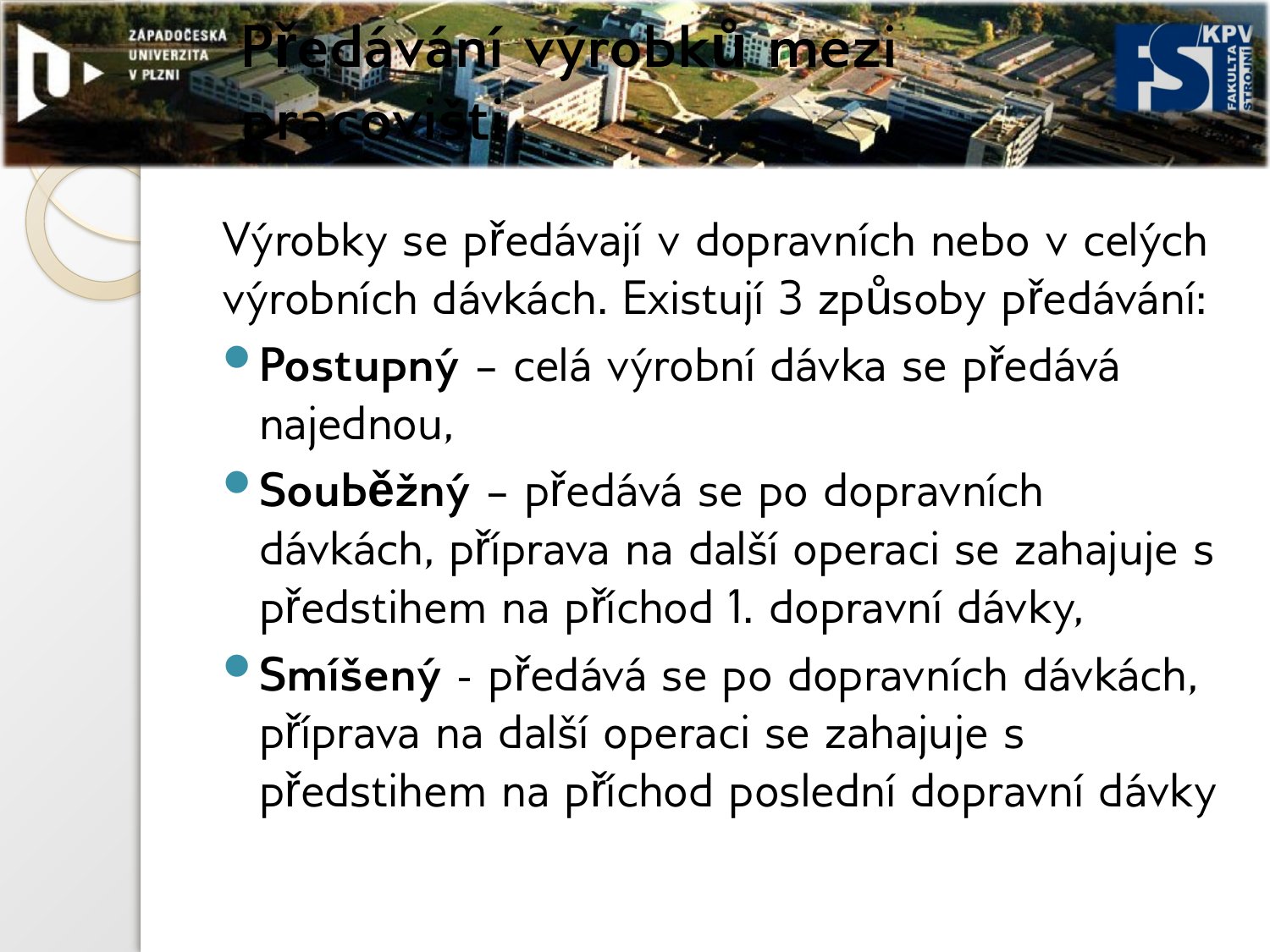

# Předávání výrobků mezi pracovišti
Výrobky se předávají v dopravních nebo v celých výrobních dávkách. Existují 3 způsoby předávání:
Postupný – celá výrobní dávka se předává najednou,
Souběžný – předává se po dopravních dávkách, příprava na další operaci se zahajuje s předstihem na příchod 1. dopravní dávky,
Smíšený - předává se po dopravních dávkách, příprava na další operaci se zahajuje s předstihem na příchod poslední dopravní dávky